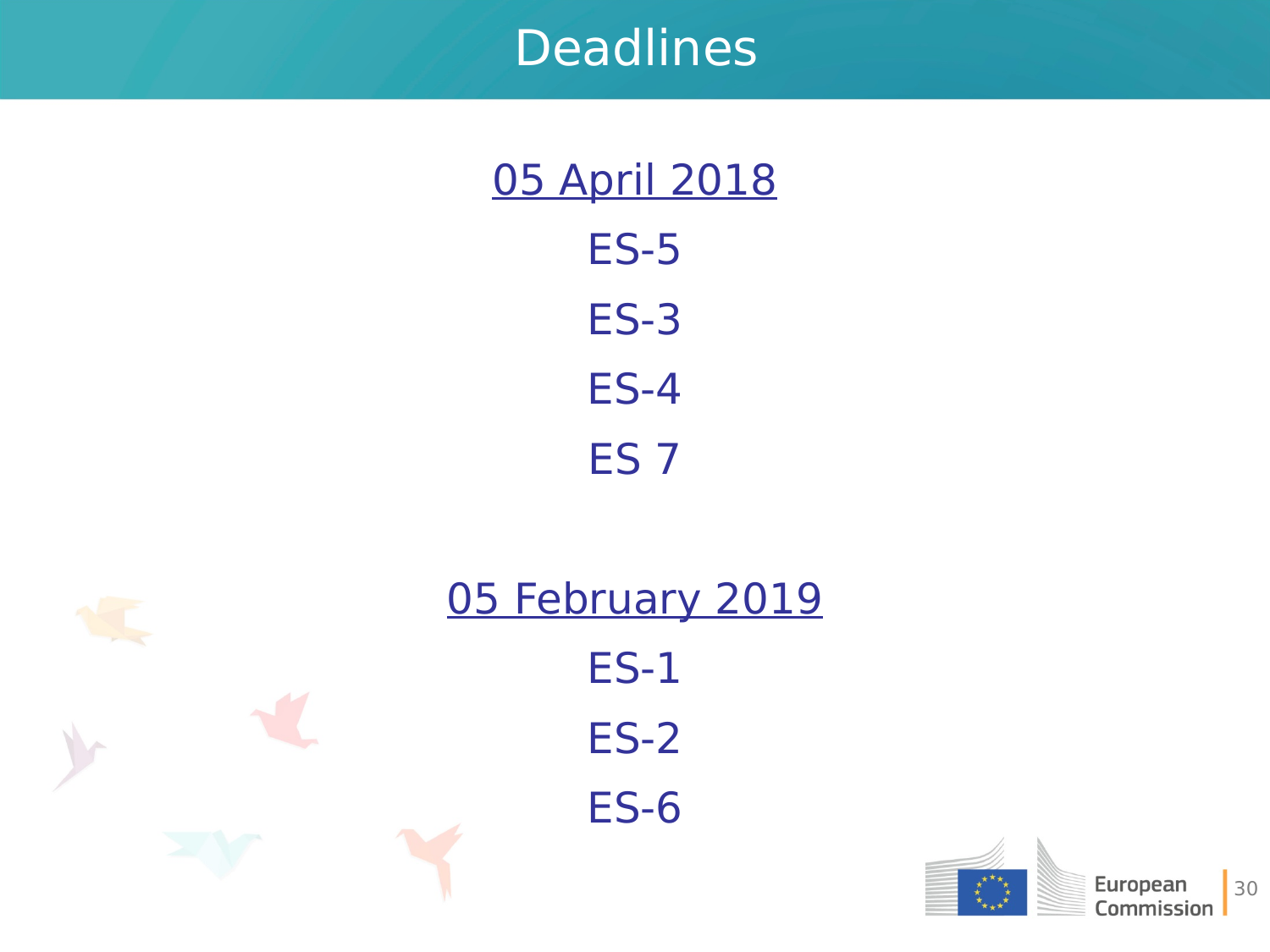

# Deadlines
05 April 2018
ES-5
ES-3
ES-4
ES 7

05 February 2019
ES-1
ES-2
ES-6